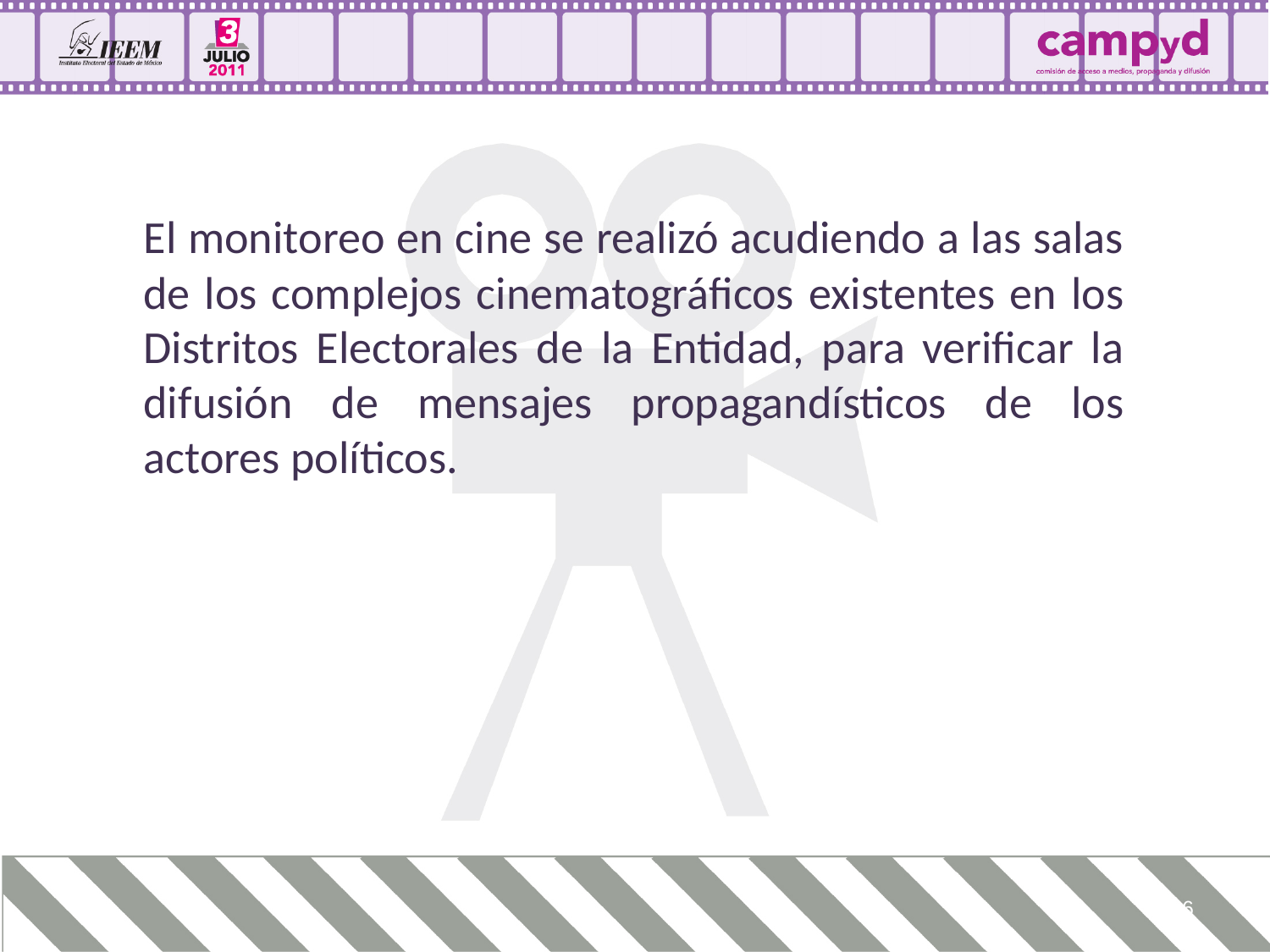

El monitoreo en cine se realizó acudiendo a las salas de los complejos cinematográficos existentes en los Distritos Electorales de la Entidad, para verificar la difusión de mensajes propagandísticos de los actores políticos.

6